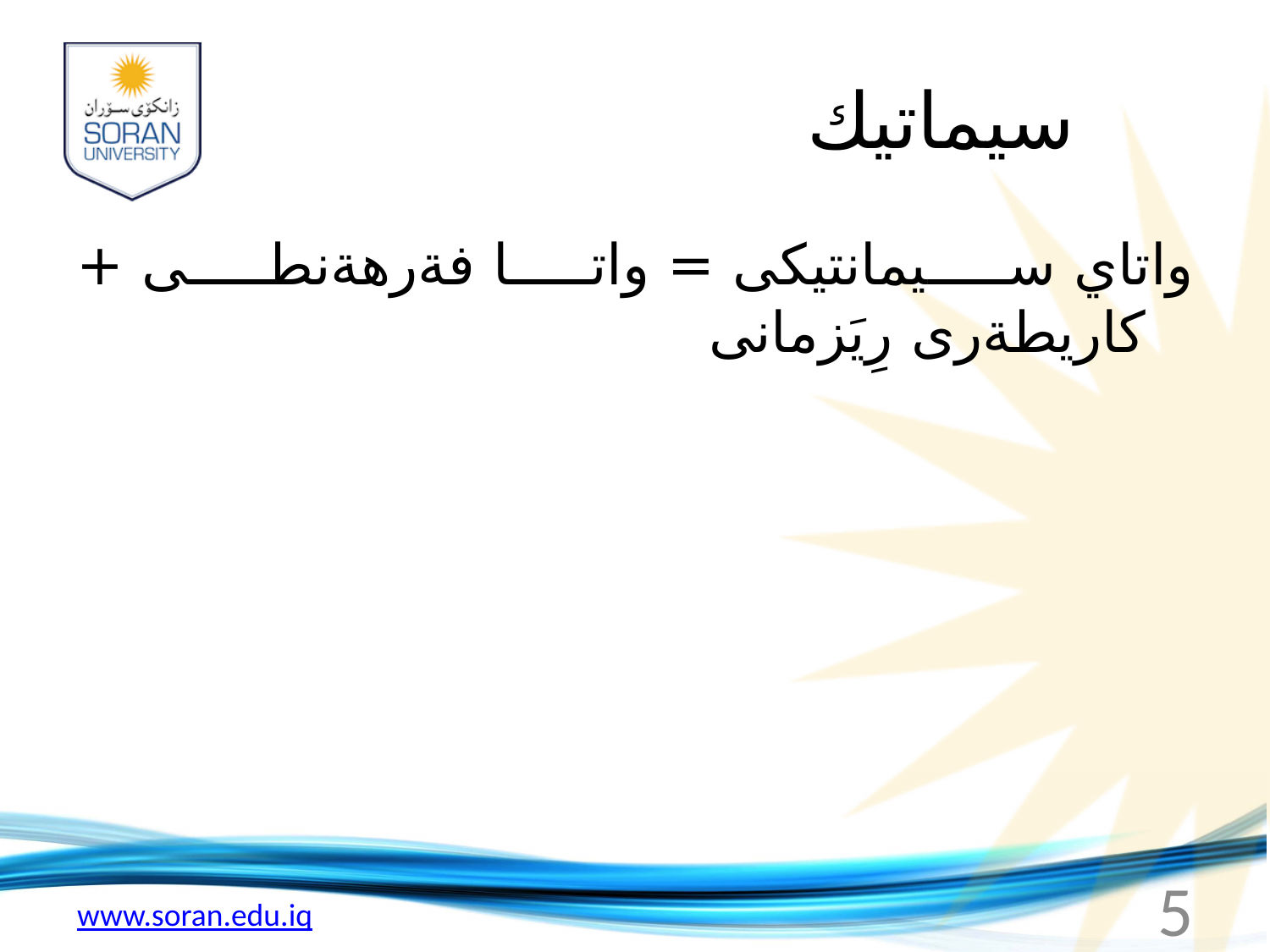

# سيماتيك
واتاي سيمانتيكى = واتا فةرهةنطى + كاريطةرى رِيَزمانى
5